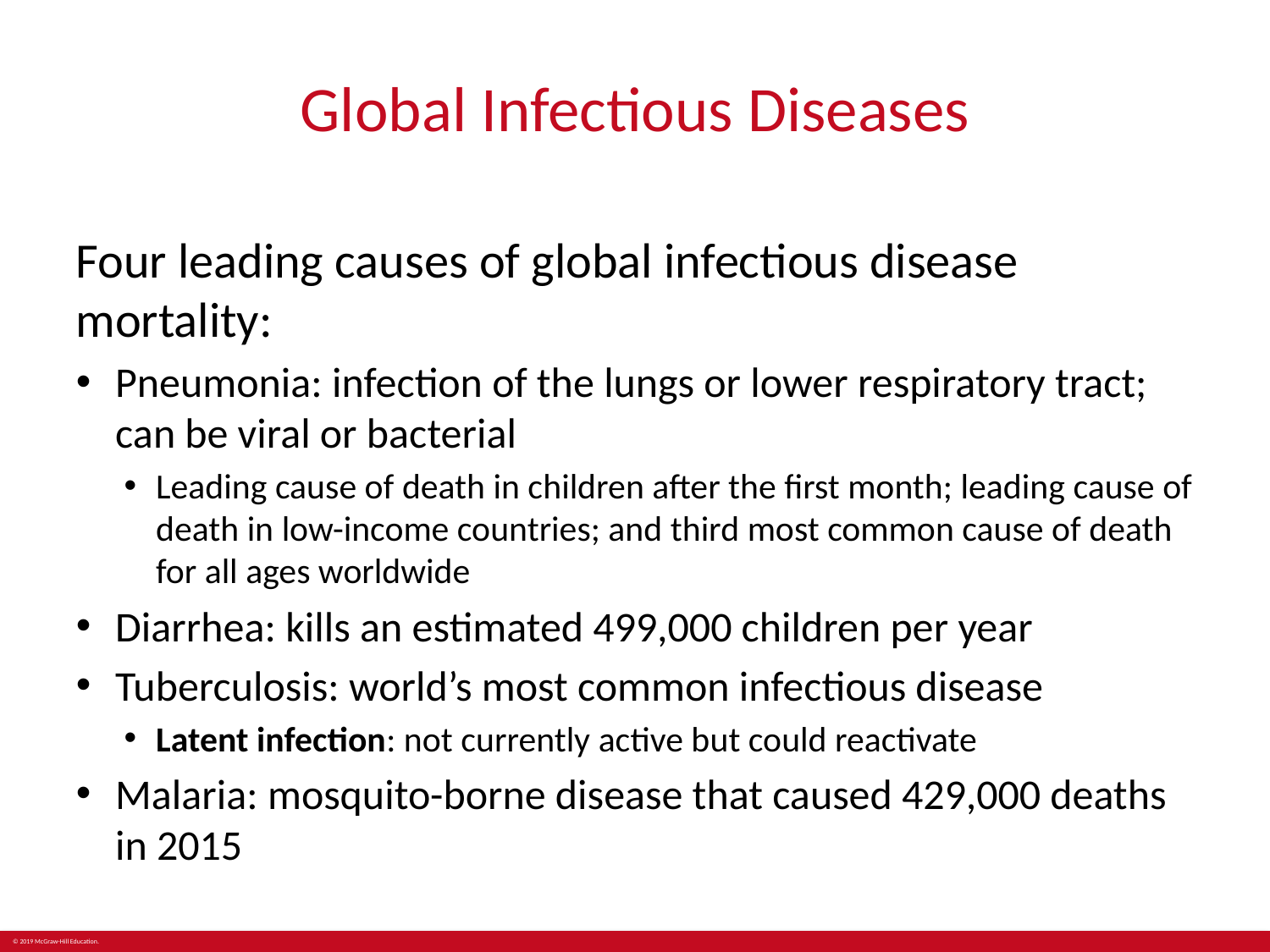

# Global Infectious Diseases
Four leading causes of global infectious disease mortality:
Pneumonia: infection of the lungs or lower respiratory tract; can be viral or bacterial
Leading cause of death in children after the first month; leading cause of death in low-income countries; and third most common cause of death for all ages worldwide
Diarrhea: kills an estimated 499,000 children per year
Tuberculosis: world’s most common infectious disease
Latent infection: not currently active but could reactivate
Malaria: mosquito-borne disease that caused 429,000 deaths in 2015